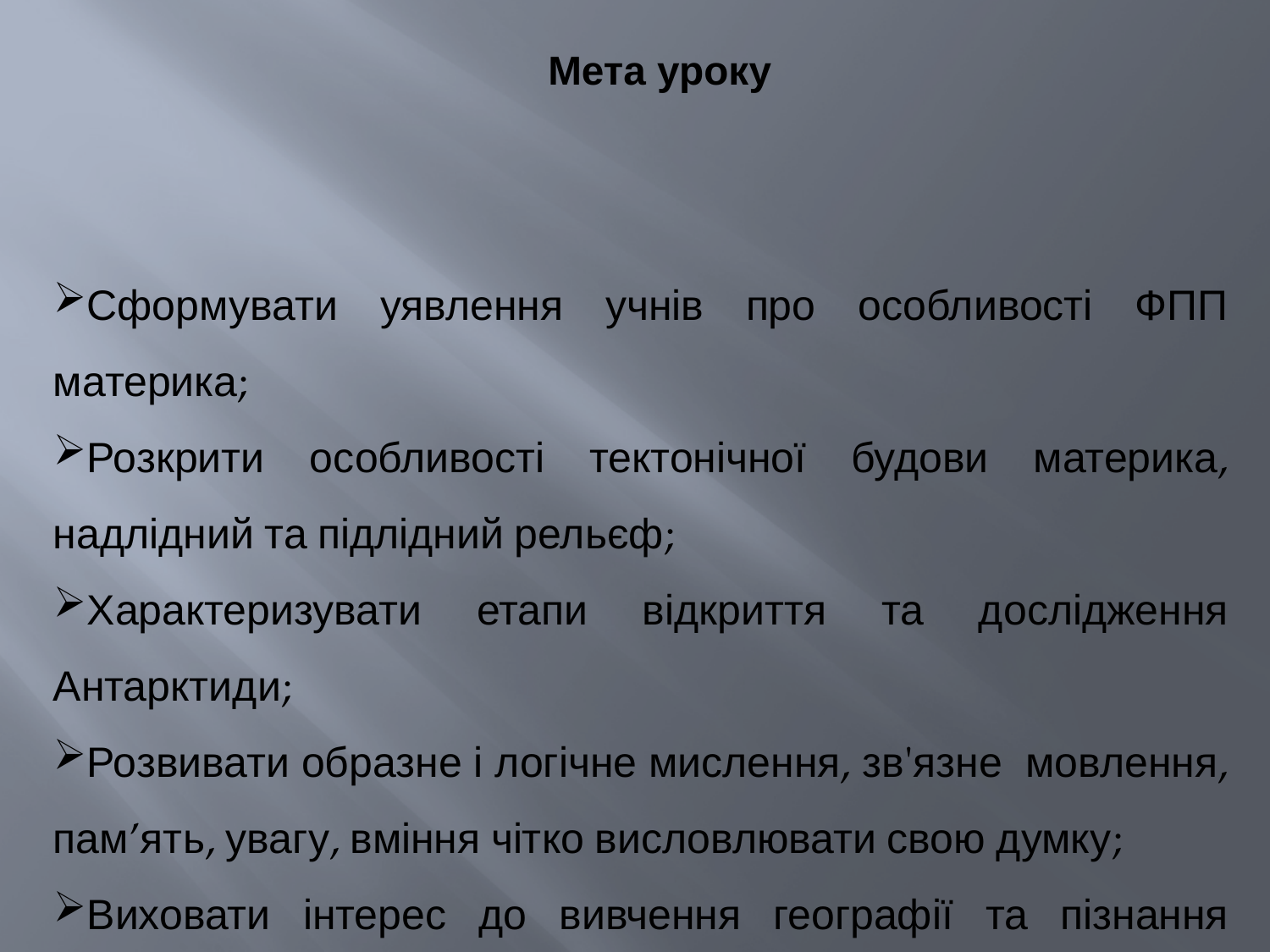

# Мета уроку
Сформувати уявлення учнів про особливості ФПП материка;
Розкрити особливості тектонічної будови материка, надлідний та підлідний рельєф;
Характеризувати етапи відкриття та дослідження Антарктиди;
Розвивати образне і логічне мислення, зв'язне  мовлення, пам’ять, увагу, вміння чітко висловлювати свою думку;
Виховати інтерес до вивчення географії та пізнання нового.